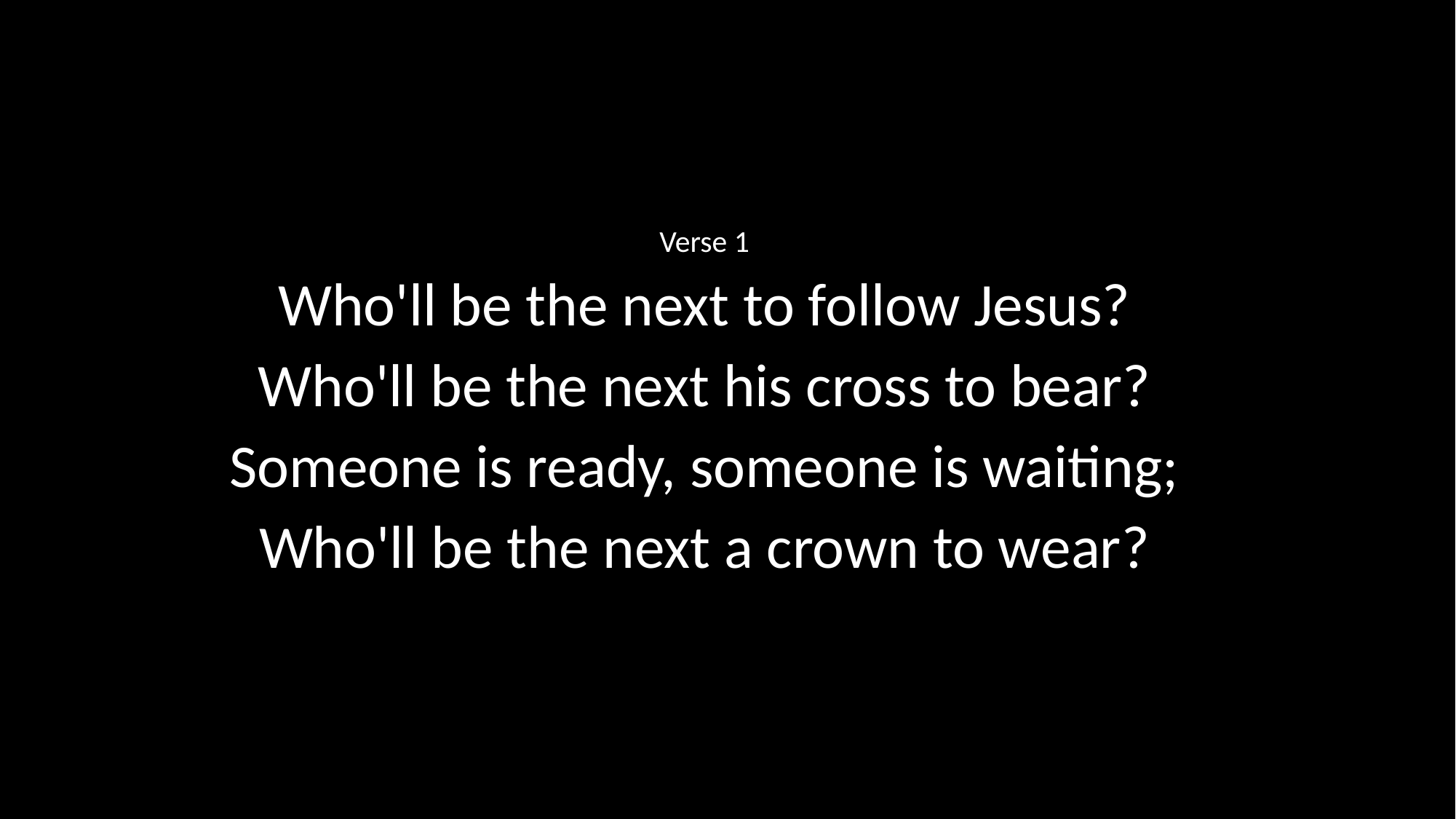

Verse 1
Who'll be the next to follow Jesus?
Who'll be the next his cross to bear?
Someone is ready, someone is waiting;
Who'll be the next a crown to wear?